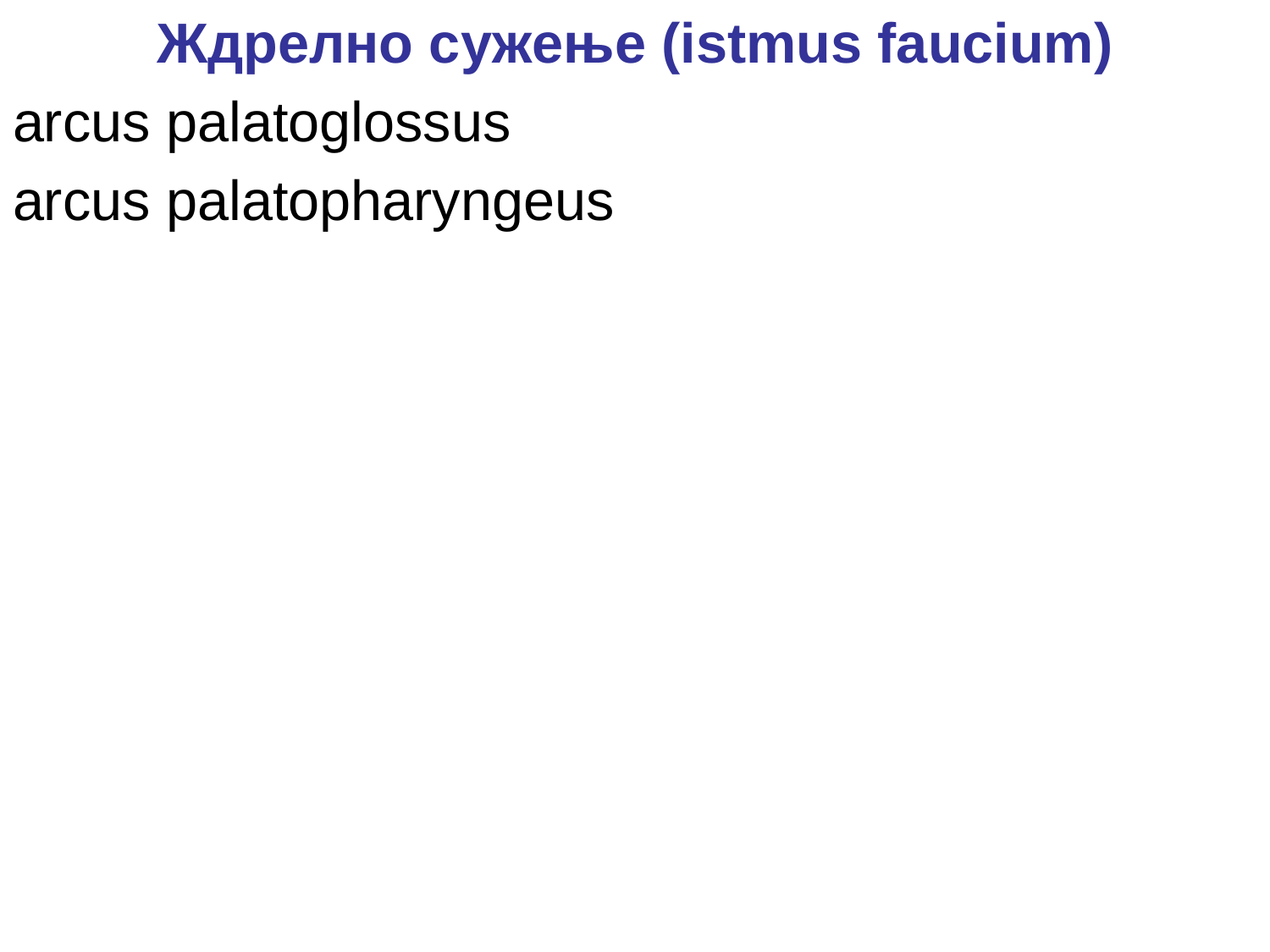

Ждрелно сужење (istmus faucium)
arcus palatoglossus
arcus palatopharyngeus